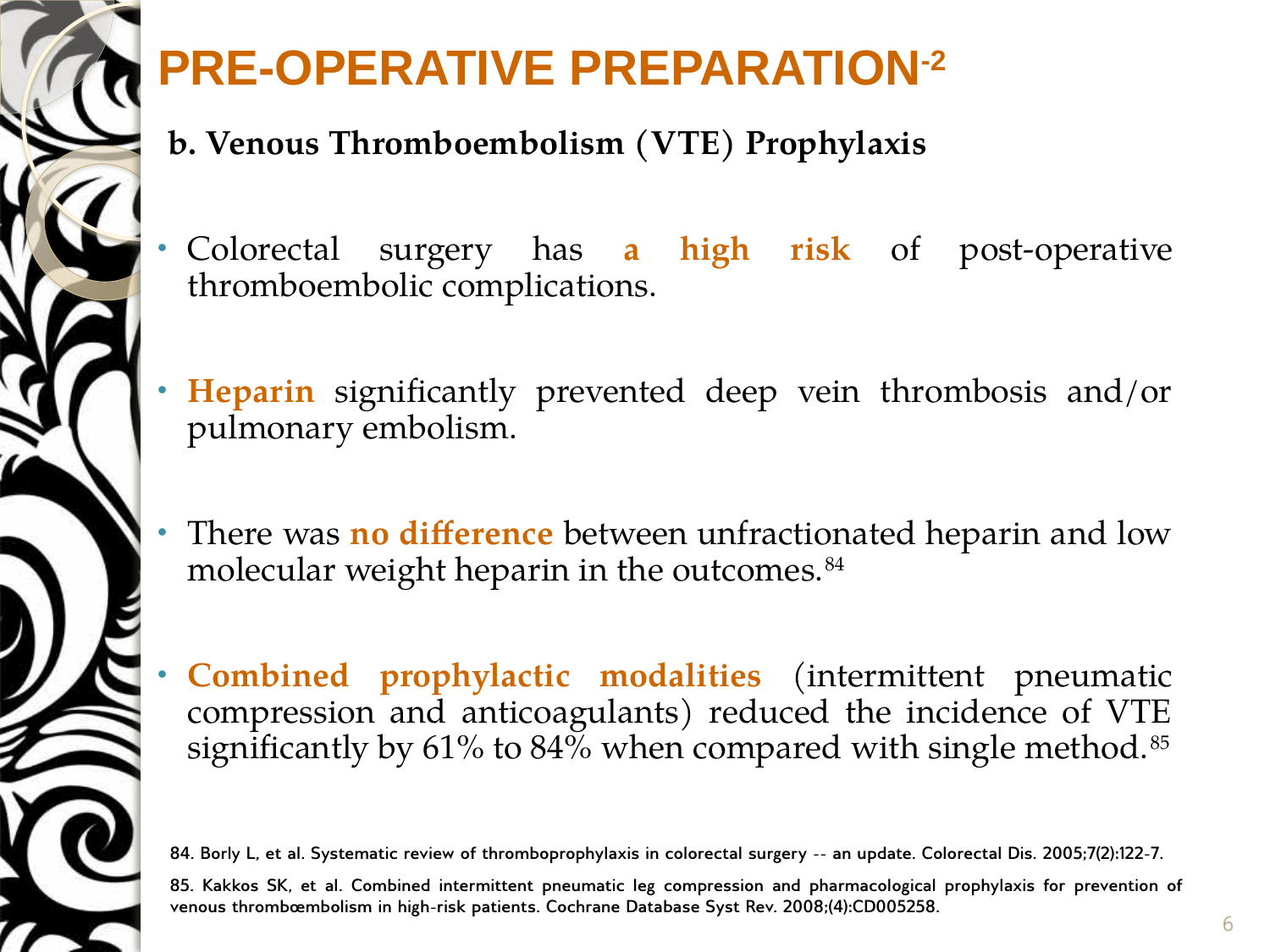

# PRE-OPERATIVE PREPARATION-2
b. Venous Thromboembolism (VTE) Prophylaxis

Colorectal surgery has a high risk of post-operative thromboembolic complications.

Heparin significantly prevented deep vein thrombosis and/or pulmonary embolism.

There was no difference between unfractionated heparin and low molecular weight heparin in the outcomes.84

Combined prophylactic modalities (intermittent pneumatic compression and anticoagulants) reduced the incidence of VTE significantly by 61% to 84% when compared with single method.85
84. Borly L, et al. Systematic review of thromboprophylaxis in colorectal surgery -- an update. Colorectal Dis. 2005;7(2):122-7.
85. Kakkos SK, et al. Combined intermittent pneumatic leg compression and pharmacological prophylaxis for prevention of venous thromboembolism in high-risk patients. Cochrane Database Syst Rev. 2008;(4):CD005258.
6